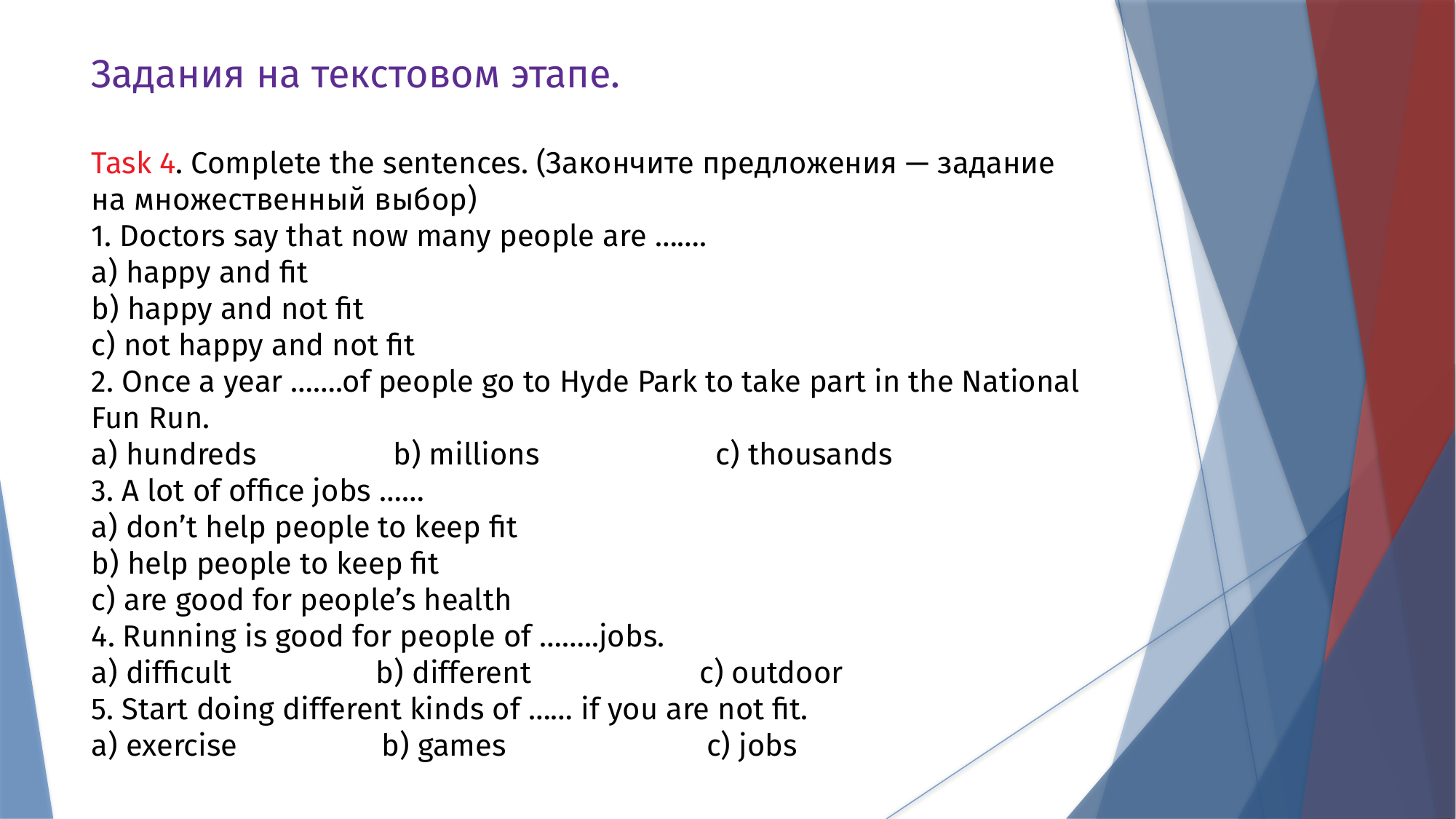

Задания на текстовом этапе.

Task 4. Complete the sentences. (Закончите предложения — задание на множественный выбор)
1. Doctors say that now many people are …….
a) happy and fit
b) happy and not fit
c) not happy and not fit
2. Once a year …….of people go to Hyde Park to take part in the National Fun Run.
a) hundreds                 b) millions                      c) thousands
3. A lot of office jobs ……
a) don’t help people to keep fit
b) help people to keep fit
c) are good for people’s health
4. Running is good for people of ……..jobs.
a) difficult                  b) different                     c) outdoor
5. Start doing different kinds of …… if you are not fit.
a) exercise                  b) games                         c) jobs